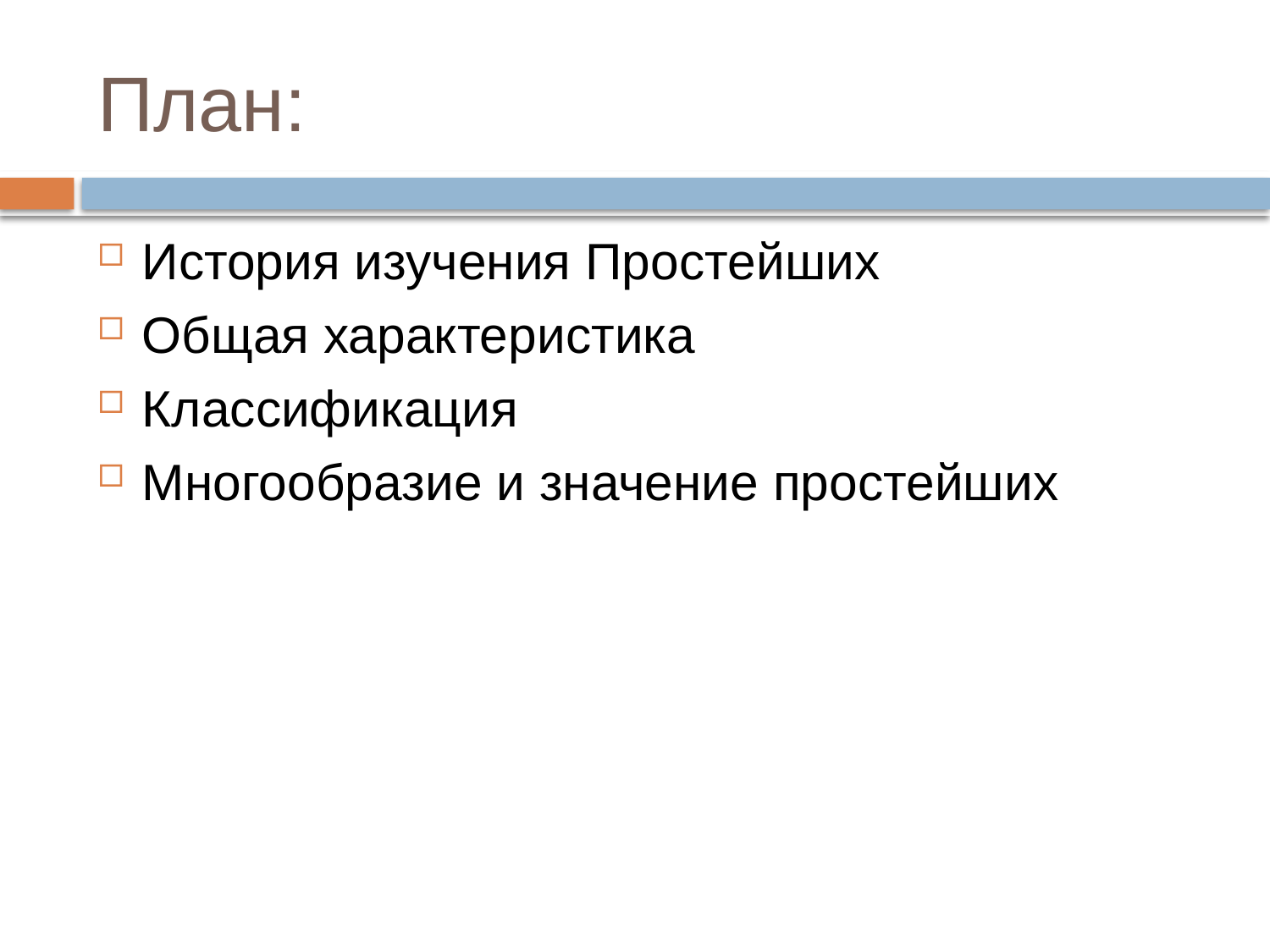

# План:
История изучения Простейших
Общая характеристика
Классификация
Многообразие и значение простейших